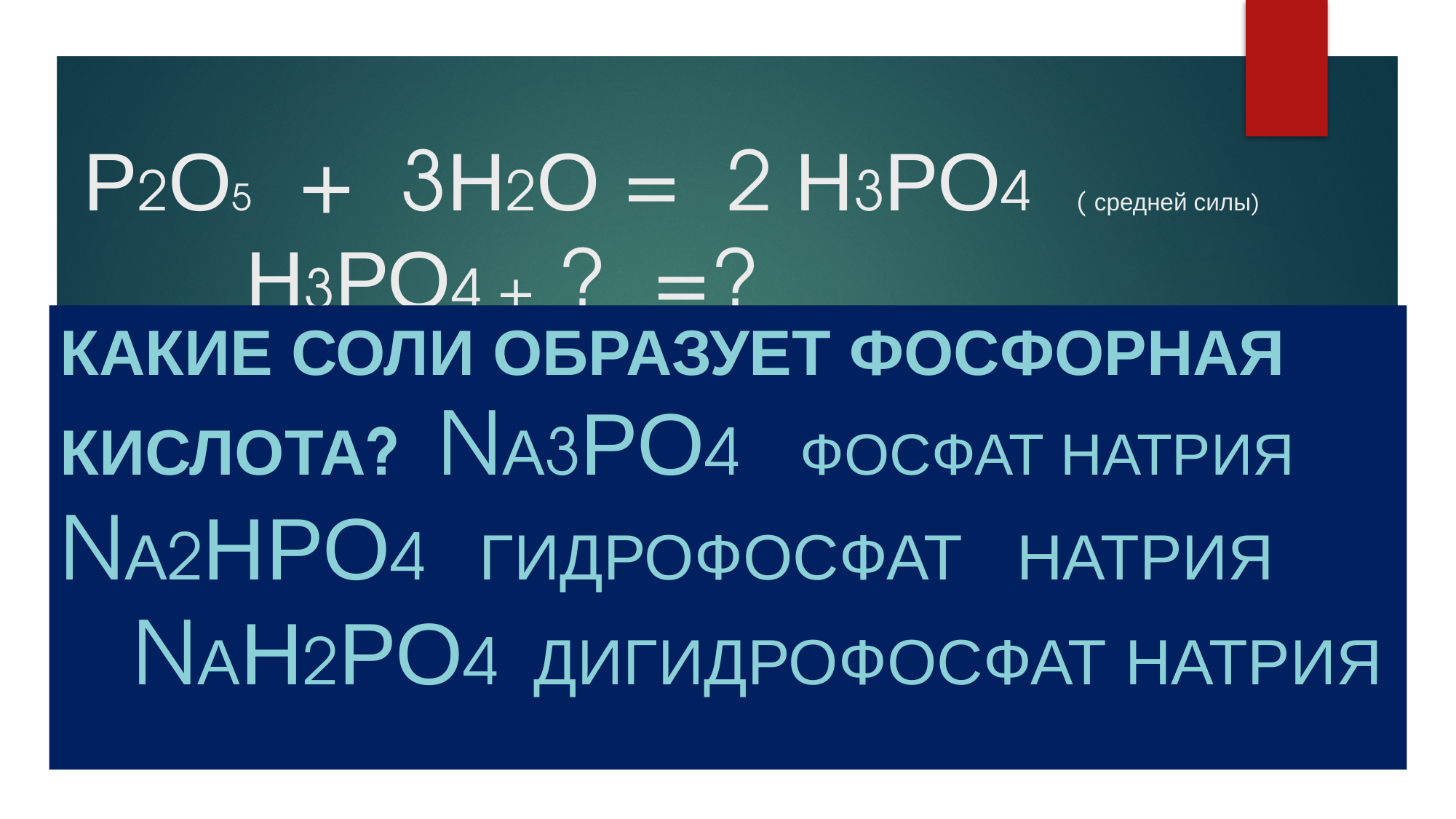

# Р2О5  +  3Н2О =  2 Н3РО4   ( средней силы)                               Н3РО4 + ?  =?
Какие соли образует фосфорная кислота?  NА3ро4   ФОСФАТ НАТРИЯ  nА2нро4   ГИДРОФОСФАТ   НАТРИЯ         nАн2ро4  ДИГИДРОФОСФАТ НАТРИЯ